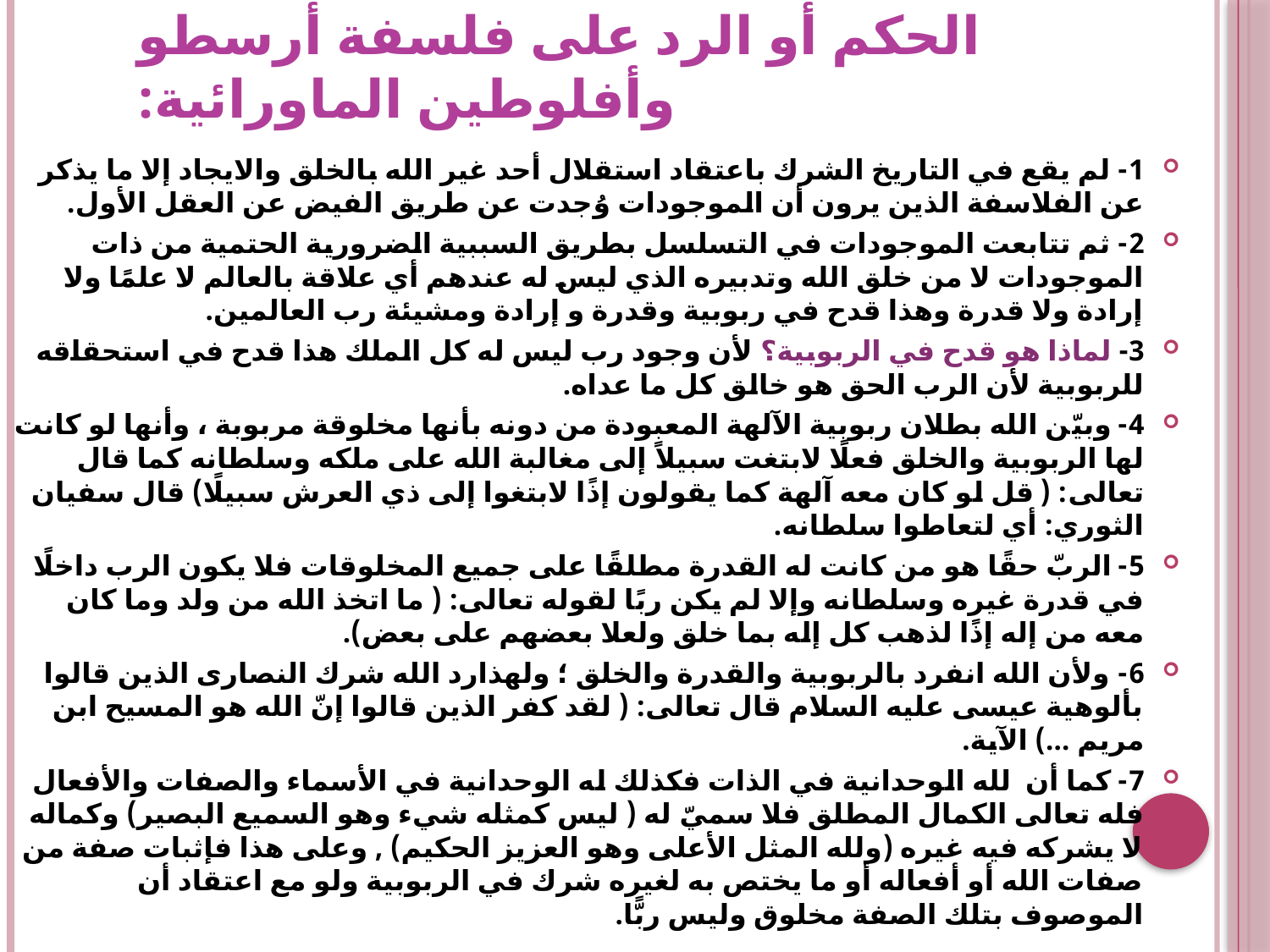

# الحكم أو الرد على فلسفة أرسطو وأفلوطين الماورائية:
1- لم يقع في التاريخ الشرك باعتقاد استقلال أحد غير الله بالخلق والايجاد إلا ما يذكر عن الفلاسفة الذين يرون أن الموجودات وُجدت عن طريق الفيض عن العقل الأول.
2- ثم تتابعت الموجودات في التسلسل بطريق السببية الضرورية الحتمية من ذات الموجودات لا من خلق الله وتدبيره الذي ليس له عندهم أي علاقة بالعالم لا علمًا ولا إرادة ولا قدرة وهذا قدح في ربوبية وقدرة و إرادة ومشيئة رب العالمين.
3- لماذا هو قدح في الربوبية؟ لأن وجود رب ليس له كل الملك هذا قدح في استحقاقه للربوبية لأن الرب الحق هو خالق كل ما عداه.
4- وبيّن الله بطلان ربوبية الآلهة المعبودة من دونه بأنها مخلوقة مربوبة ، وأنها لو كانت لها الربوبية والخلق فعلًا لابتغت سبيلاً إلى مغالبة الله على ملكه وسلطانه كما قال تعالى: ( قل لو كان معه آلهة كما يقولون إذًا لابتغوا إلى ذي العرش سبيلًا) قال سفيان الثوري: أي لتعاطوا سلطانه.
5- الربّ حقًا هو من كانت له القدرة مطلقًا على جميع المخلوقات فلا يكون الرب داخلًا في قدرة غيره وسلطانه وإلا لم يكن ربًا لقوله تعالى: ( ما اتخذ الله من ولد وما كان معه من إله إذًا لذهب كل إله بما خلق ولعلا بعضهم على بعض).
6- ولأن الله انفرد بالربوبية والقدرة والخلق ؛ ولهذارد الله شرك النصارى الذين قالوا بألوهية عيسى عليه السلام قال تعالى: ( لقد كفر الذين قالوا إنّ الله هو المسيح ابن مريم ...) الآية.
7- كما أن  لله الوحدانية في الذات فكذلك له الوحدانية في الأسماء والصفات والأفعال فله تعالى الكمال المطلق فلا سميّ له ( ليس كمثله شيء وهو السميع البصير) وكماله لا يشركه فيه غيره (ولله المثل الأعلى وهو العزيز الحكيم) , وعلى هذا فإثبات صفة من صفات الله أو أفعاله أو ما يختص به لغيره شرك في الربوبية ولو مع اعتقاد أن الموصوف بتلك الصفة مخلوق وليس ربًّا.